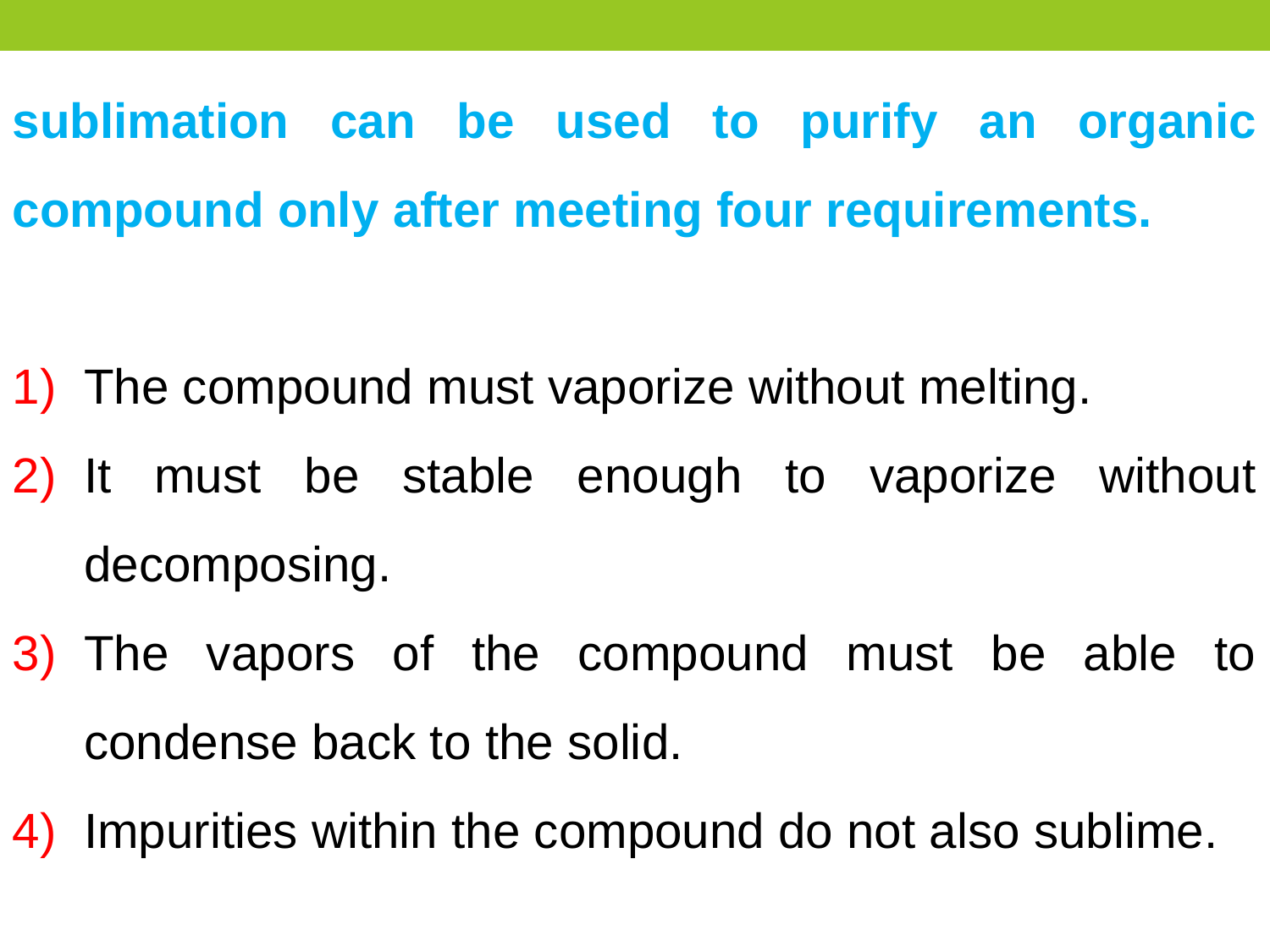

sublimation can be used to purify an organic compound only after meeting four requirements.

The compound must vaporize without melting.
It must be stable enough to vaporize without decomposing.
The vapors of the compound must be able to condense back to the solid.
Impurities within the compound do not also sublime.